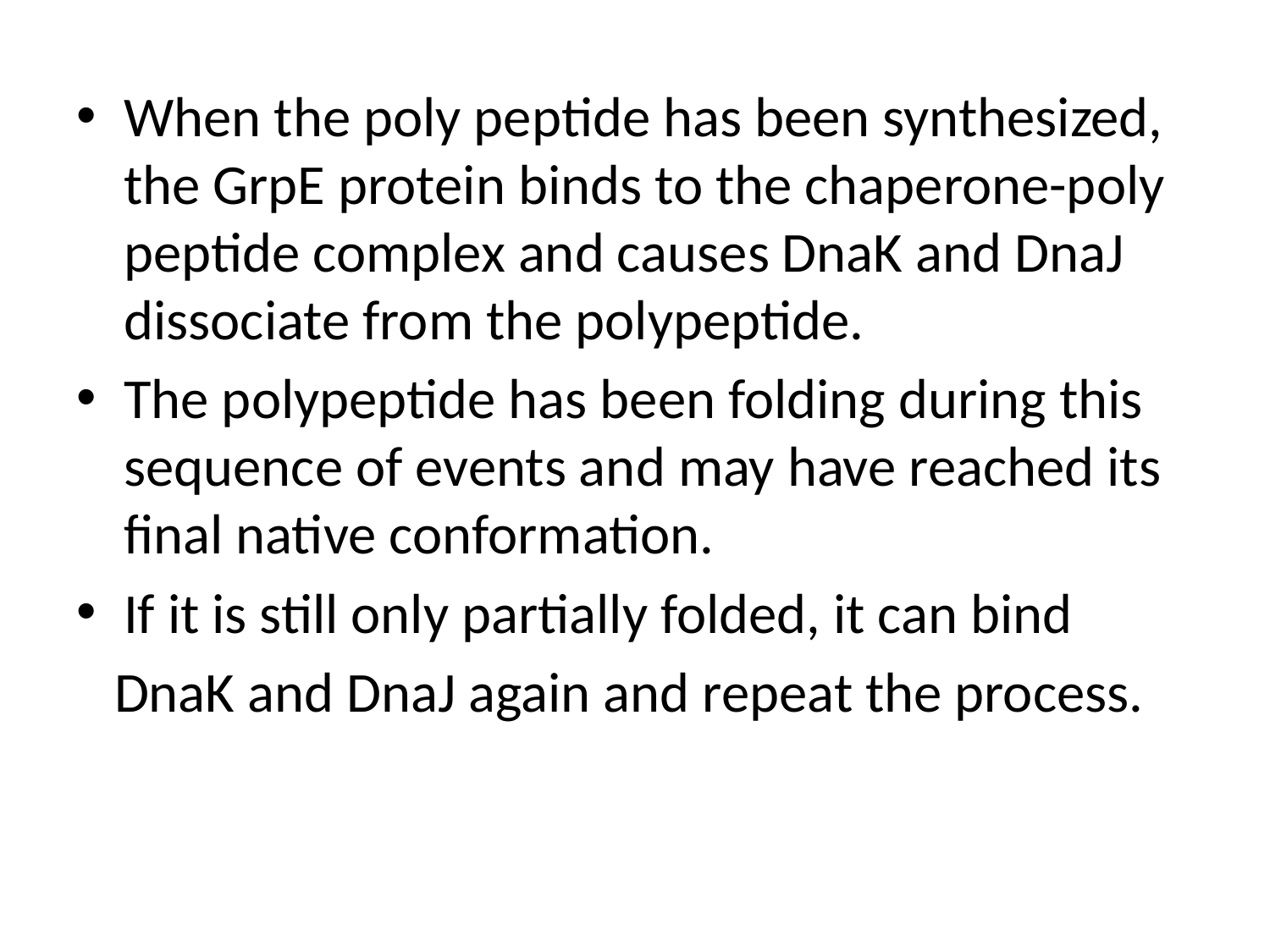

When the poly peptide has been synthesized, the GrpE protein binds to the chaperone-poly peptide complex and causes DnaK and DnaJ dissociate from the polypeptide.
The polypeptide has been folding during this sequence of events and may have reached its final native conformation.
If it is still only partially folded, it can bind
   DnaK and DnaJ again and repeat the process.